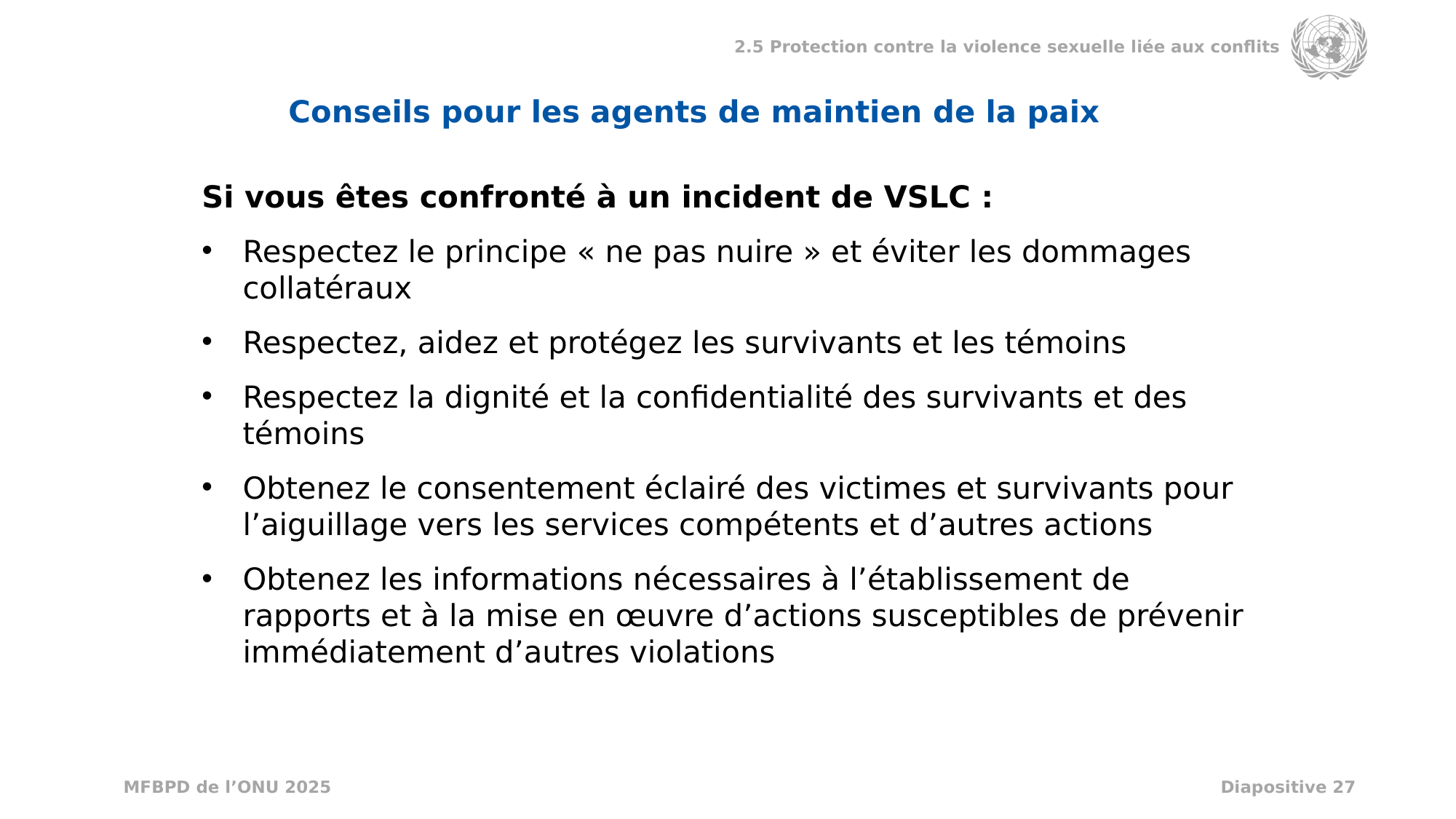

Conseils pour les agents de maintien de la paix
Si vous êtes confronté à un incident de VSLC :
Respectez le principe « ne pas nuire » et éviter les dommages collatéraux
Respectez, aidez et protégez les survivants et les témoins
Respectez la dignité et la confidentialité des survivants et des témoins
Obtenez le consentement éclairé des victimes et survivants pour l’aiguillage vers les services compétents et d’autres actions
Obtenez les informations nécessaires à l’établissement de rapports et à la mise en œuvre d’actions susceptibles de prévenir immédiatement d’autres violations